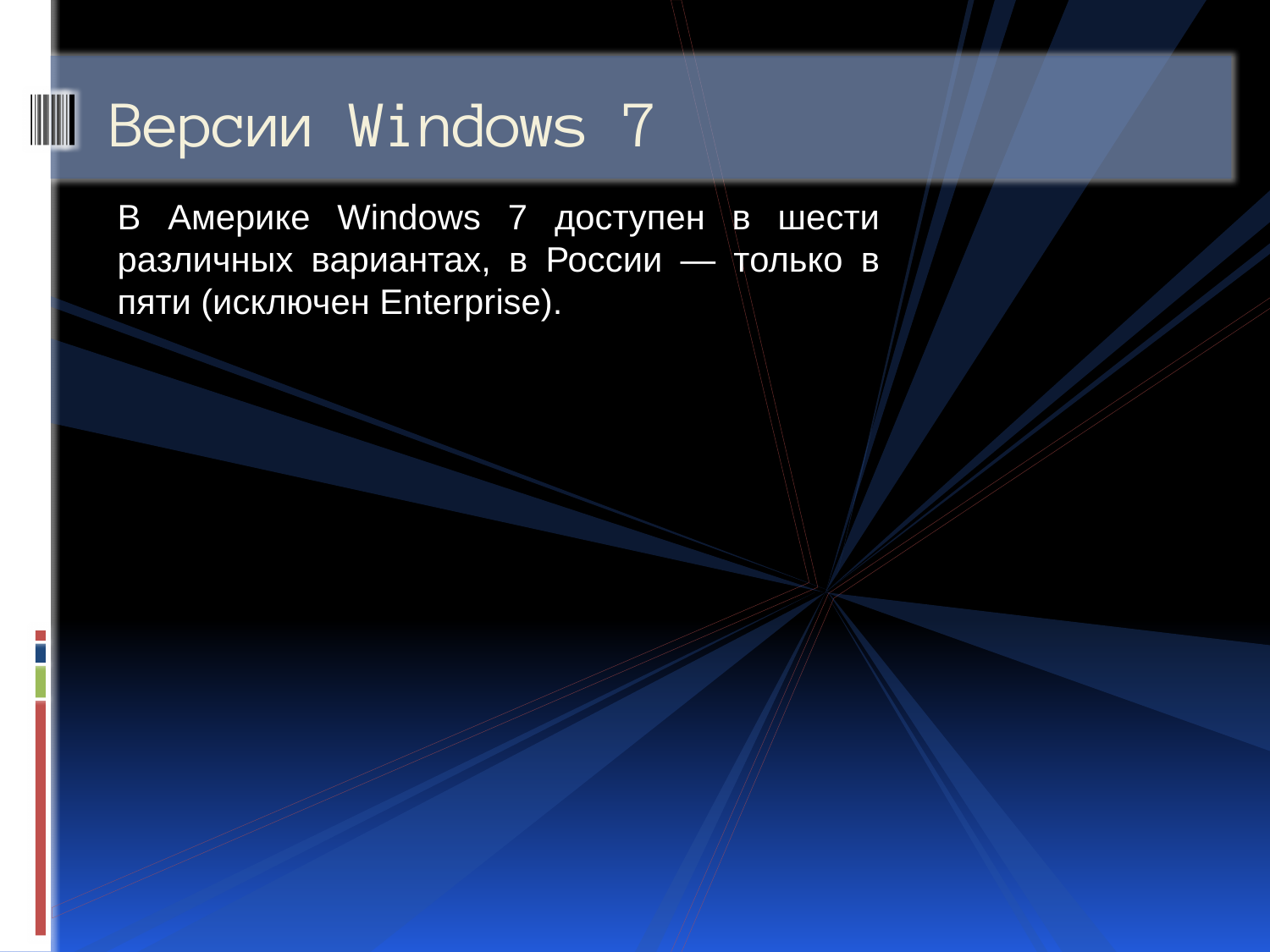

# Версии Windows 7
В Америке Windows 7 доступен в шести различных вариантах, в России — только в пяти (исключен Enterprise).